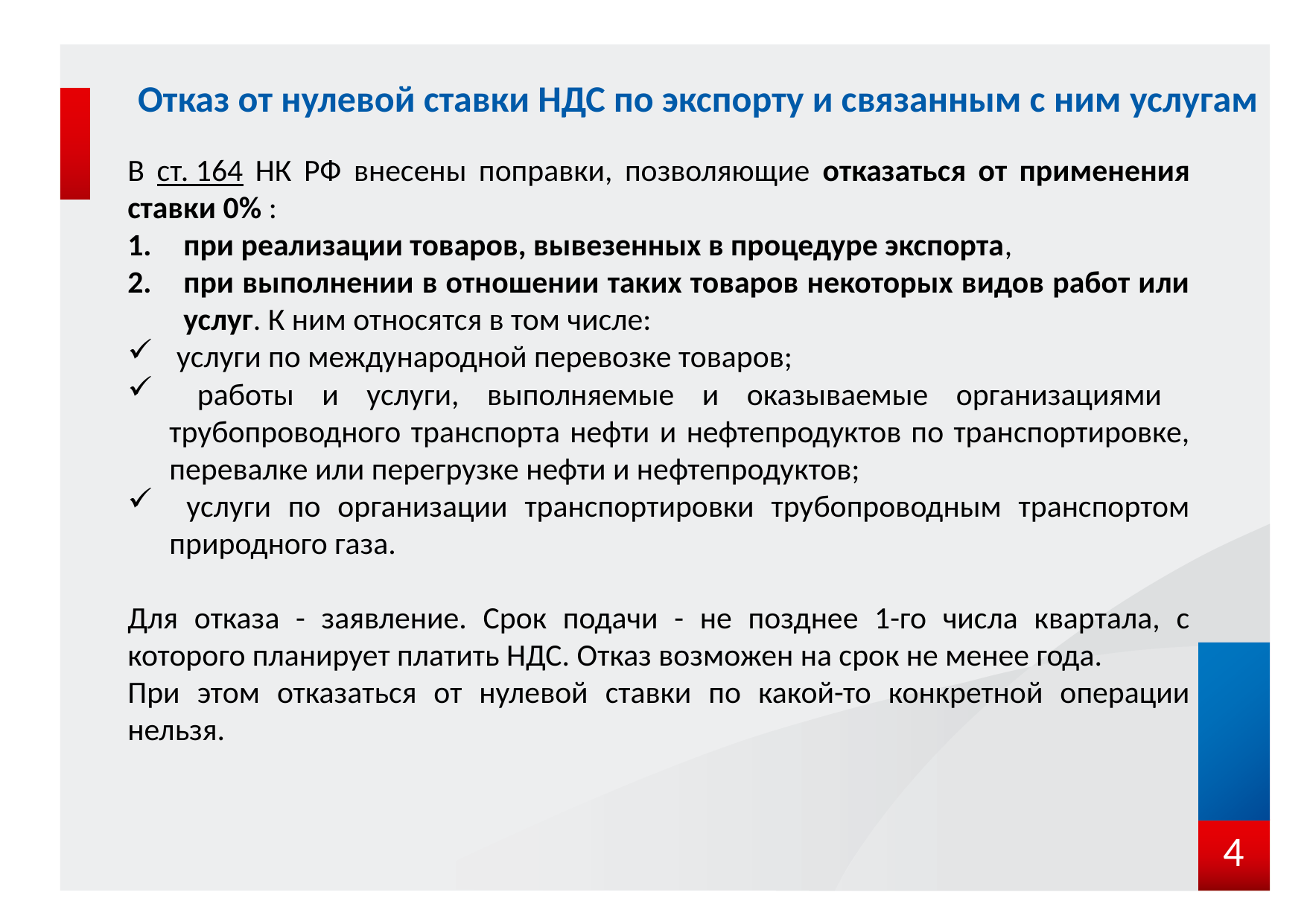

# Отказ от нулевой ставки НДС по экспорту и связанным с ним услугам
В ст. 164 НК РФ внесены поправки, позволяющие отказаться от применения ставки 0% :
при реализации товаров, вывезенных в процедуре экспорта,
при выполнении в отношении таких товаров некоторых видов работ или услуг. К ним относятся в том числе:
 услуги по международной перевозке товаров;
 работы и услуги, выполняемые и оказываемые организациями  трубопроводного транспорта нефти и нефтепродуктов по транспортировке, перевалке или перегрузке нефти и нефтепродуктов;
 услуги по организации транспортировки трубопроводным транспортом природного газа.

Для отказа - заявление. Срок подачи - не позднее 1-го числа квартала, с которого планирует платить НДС. Отказ возможен на срок не менее года.
При этом отказаться от нулевой ставки по какой-то конкретной операции нельзя.
4